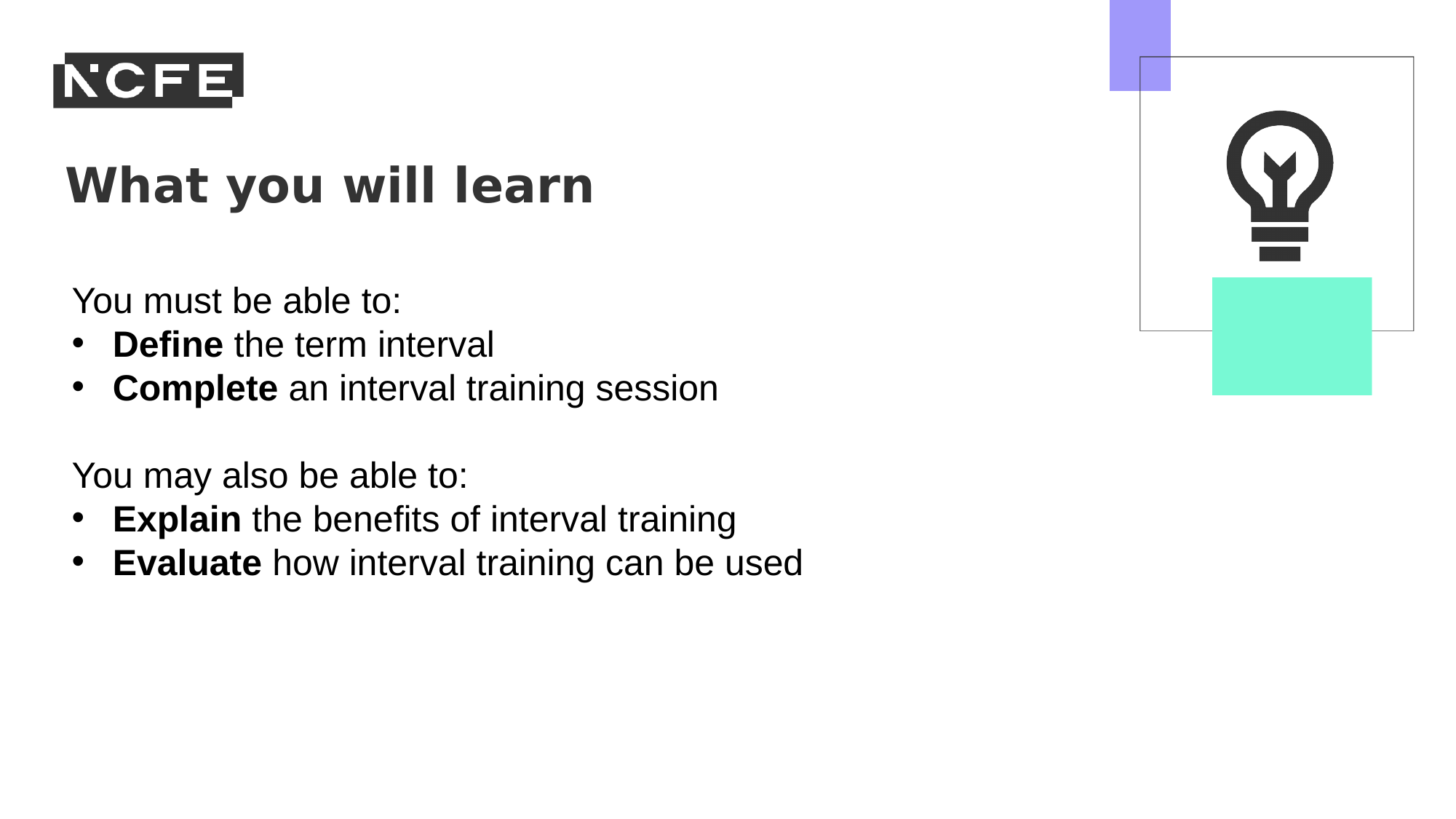

You must be able to:
Define the term interval
Complete an interval training session

You may also be able to:
Explain the benefits of interval training
Evaluate how interval training can be used